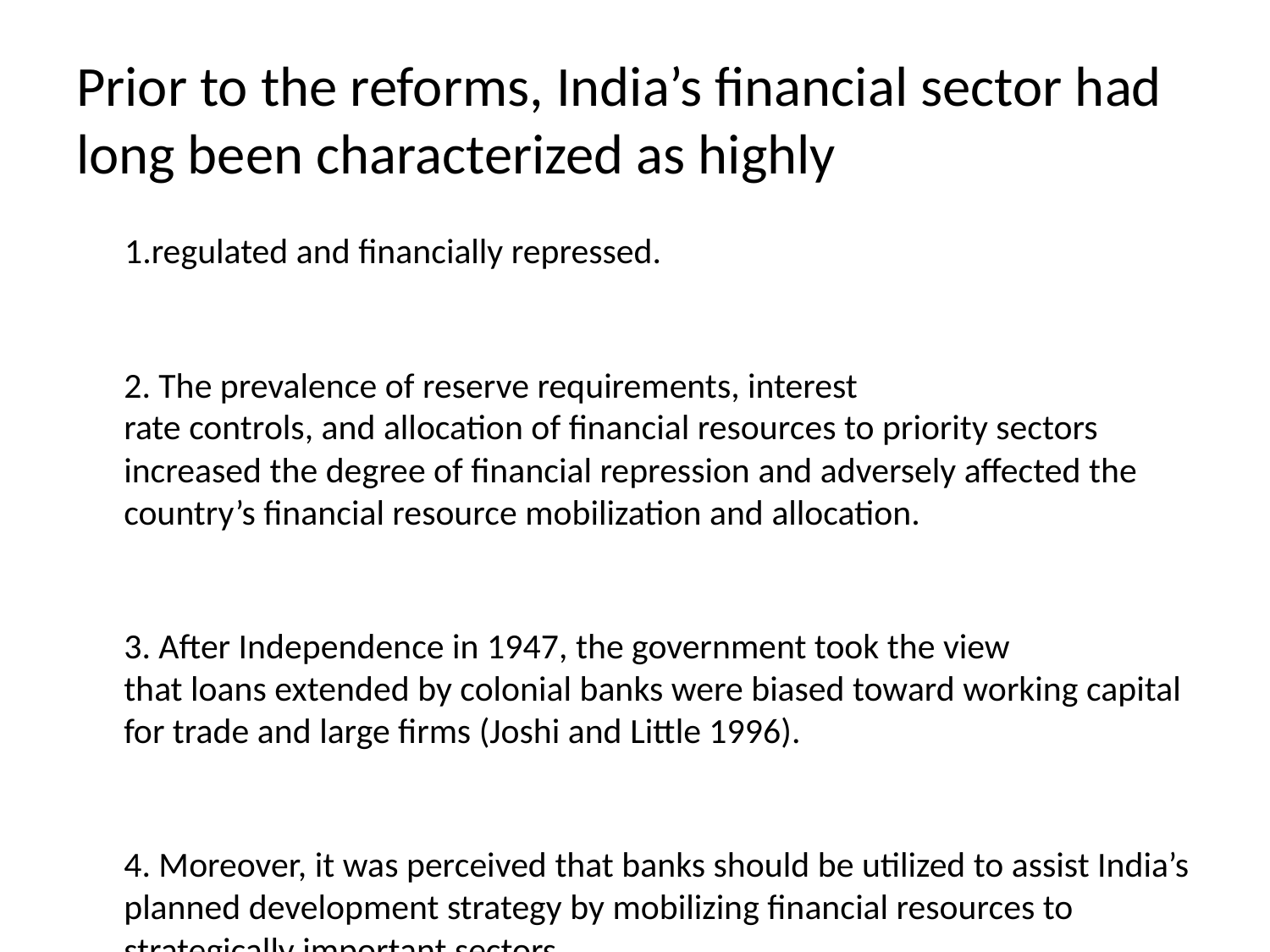

# Prior to the reforms, India’s financial sector had long been characterized as highly
      1.regulated and financially repressed.
2. The prevalence of reserve requirements, interest
rate controls, and allocation of financial resources to priority sectors increased the degree of financial repression and adversely affected the country’s financial resource mobilization and allocation.
3. After Independence in 1947, the government took the view
that loans extended by colonial banks were biased toward working capital for trade and large firms (Joshi and Little 1996).
4. Moreover, it was perceived that banks should be utilized to assist India’s planned development strategy by mobilizing financial resources to strategically important sectors.